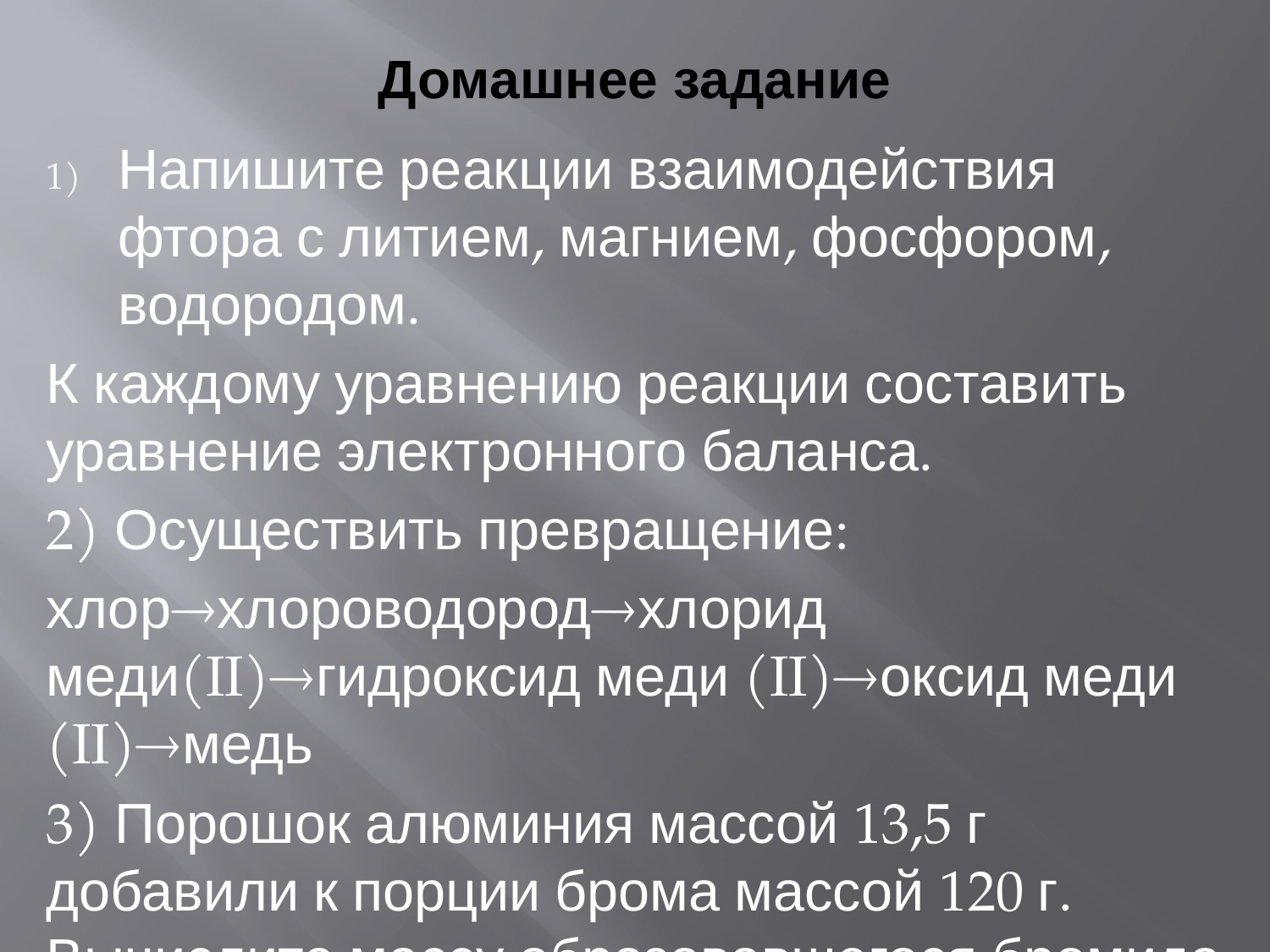

# Домашнее задание
Напишите реакции взаимодействия фтора с литием, магнием, фосфором,  водородом.
К каждому уравнению реакции составить уравнение электронного баланса.
2) Осуществить превращение:
хлор→хлороводород→хлорид меди(II)→гидроксид меди (II)→оксид меди (II)→медь
3) Порошок алюминия массой 13,5 г добавили к порции брома массой 120 г. Вычислите массу образовавшегося бромида алюминия.